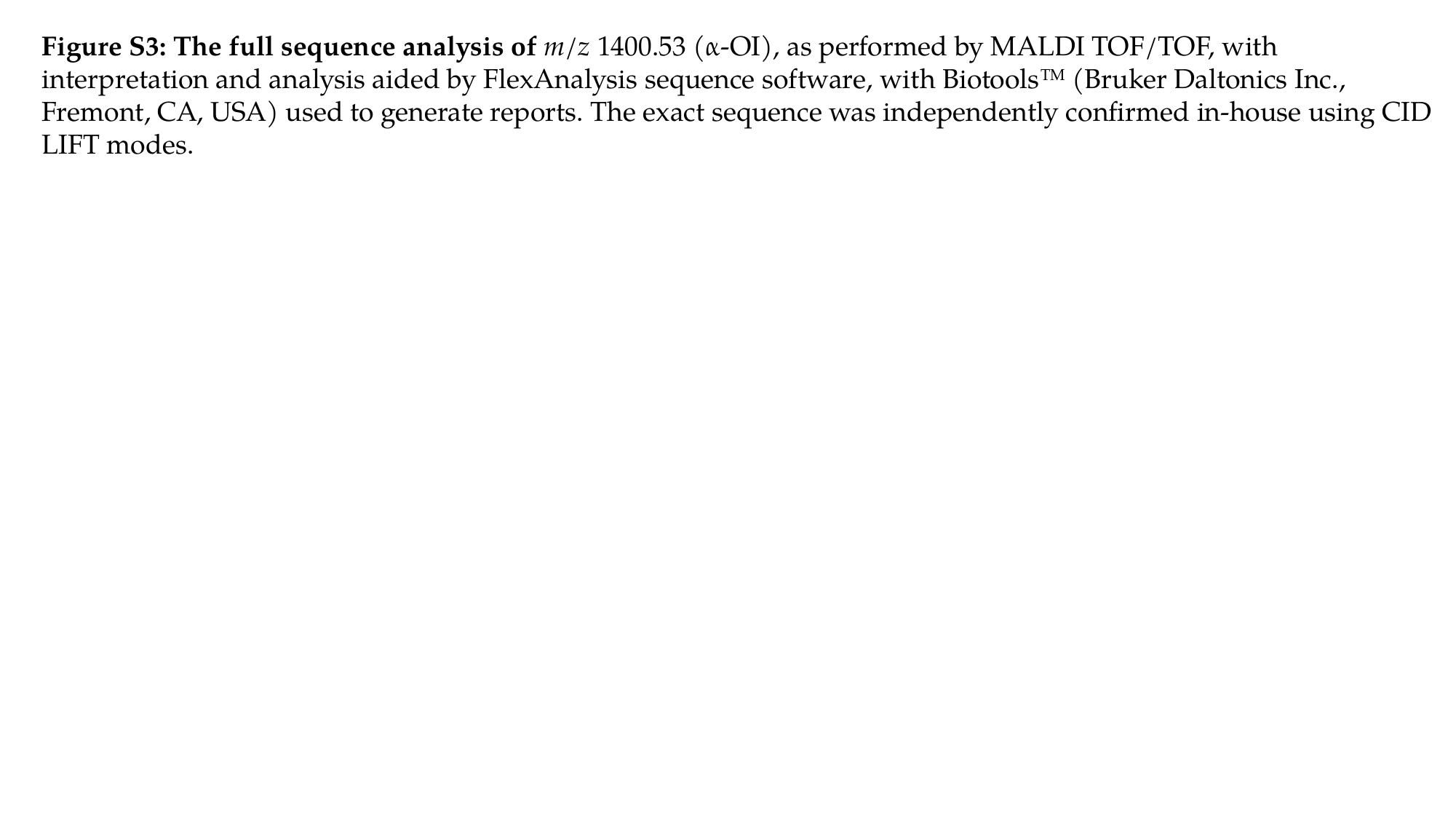

Figure S3: The full sequence analysis of m/z 1400.53 (α-OI), as performed by MALDI TOF/TOF, with interpretation and analysis aided by FlexAnalysis sequence software, with BiotoolsTM (Bruker Daltonics Inc., Fremont, CA, USA) used to generate reports. The exact sequence was independently confirmed in-house using CID LIFT modes.